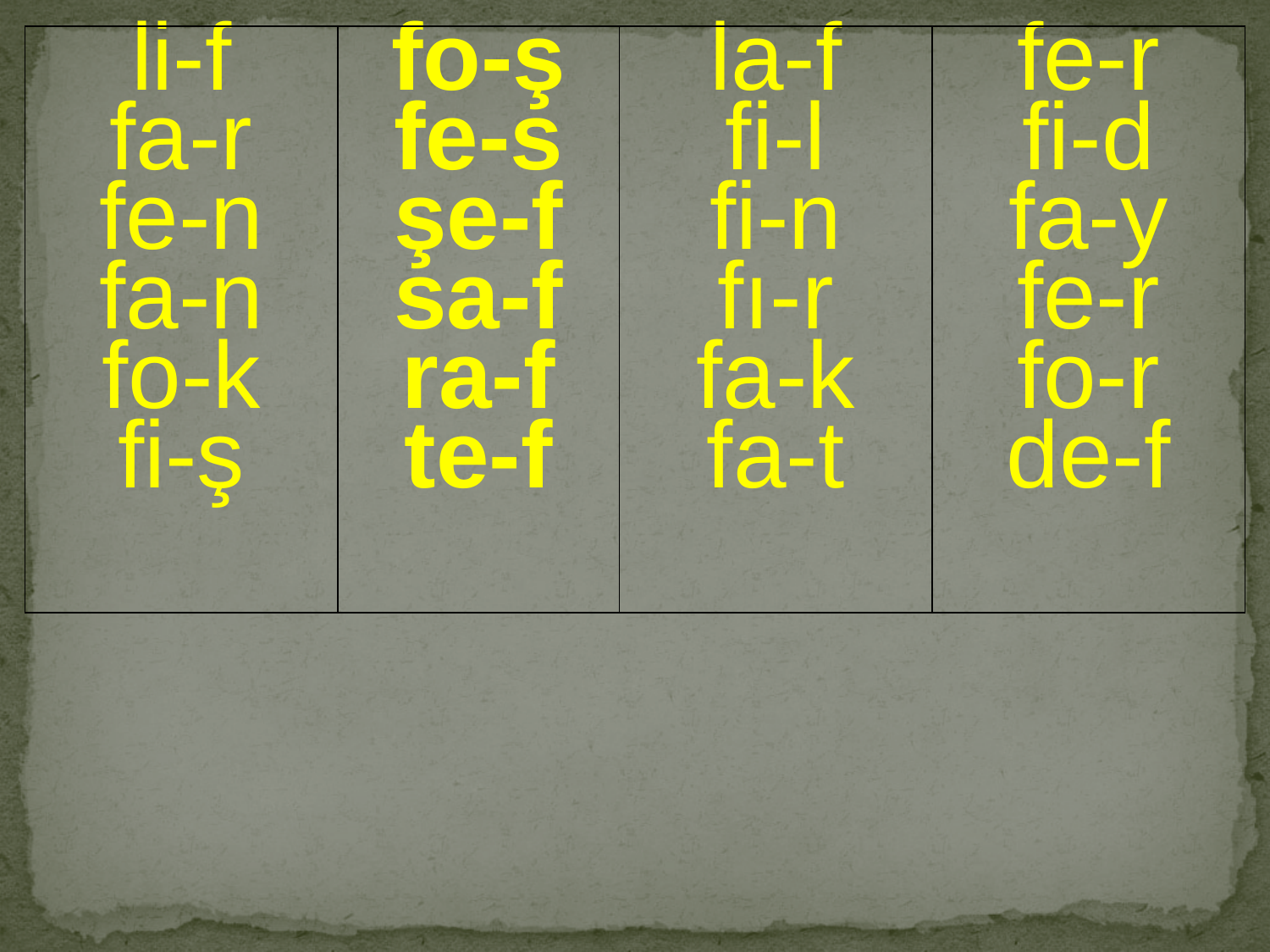

| li-f fa-r fe-n fa-n fo-k fi-ş | fo-ş fe-s şe-f sa-f ra-f te-f | la-f fi-l fi-n fı-r fa-k fa-t | fe-r fi-d fa-y fe-r fo-r de-f |
| --- | --- | --- | --- |